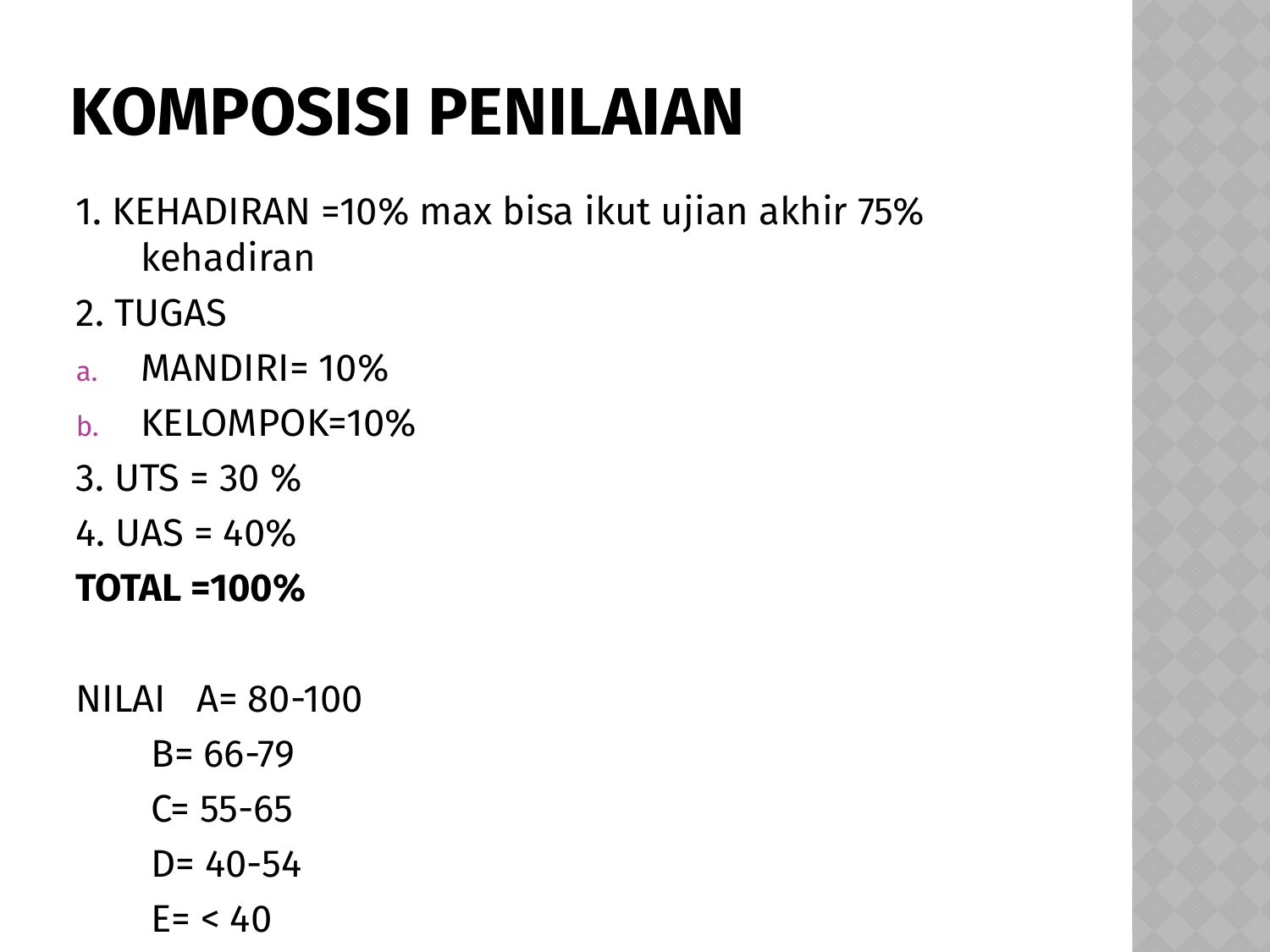

# komPOSISI penilaian
1. KEHADIRAN =10% max bisa ikut ujian akhir 75% kehadiran
2. TUGAS
MANDIRI= 10%
KELOMPOK=10%
3. UTS = 30 %
4. UAS = 40%
TOTAL =100%

NILAI   A= 80-100
		 B= 66-79
		 C= 55-65
		 D= 40-54
		 E= < 40